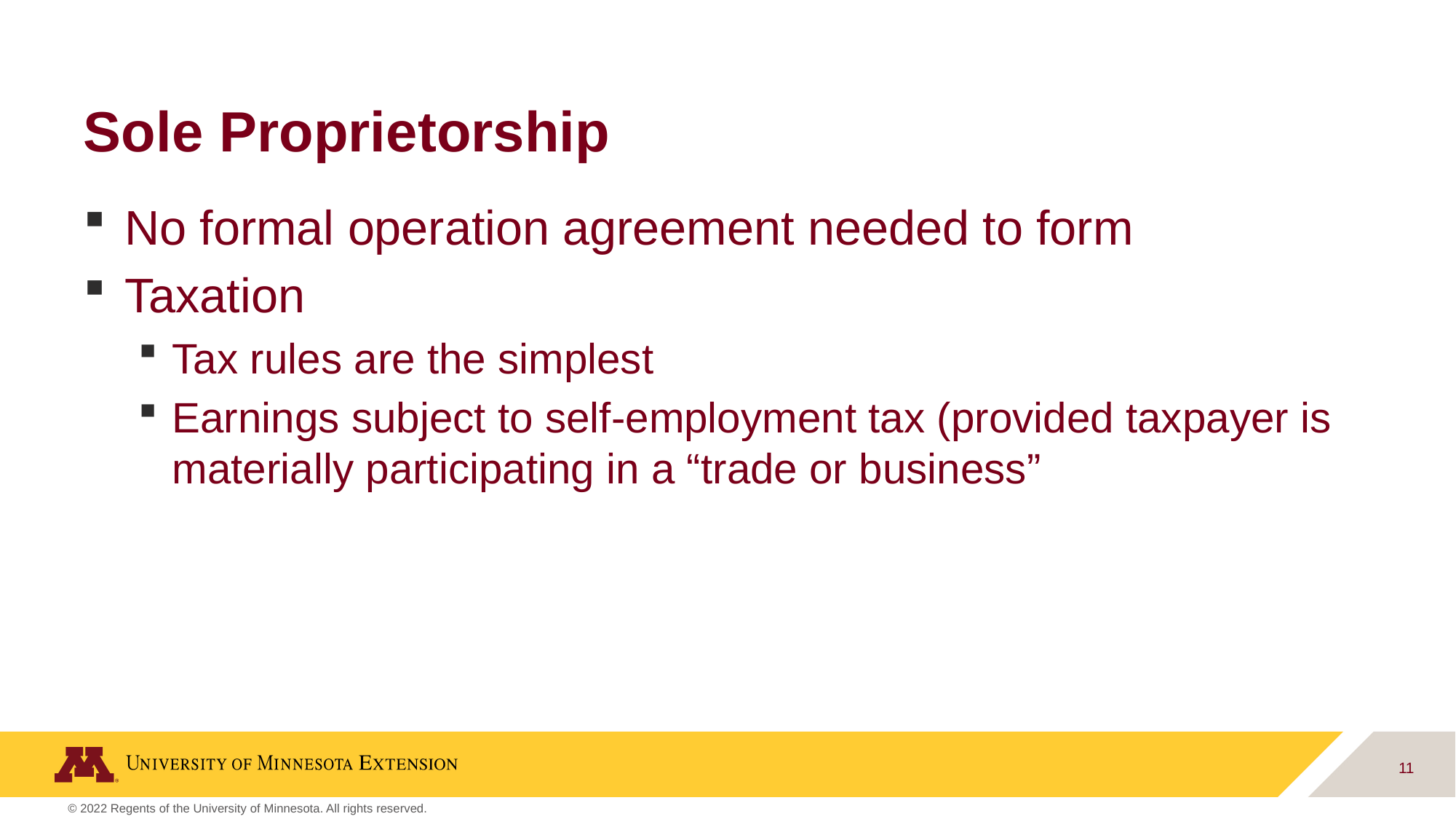

# Sole Proprietorship
No formal operation agreement needed to form
Taxation
Tax rules are the simplest
Earnings subject to self-employment tax (provided taxpayer is materially participating in a “trade or business”